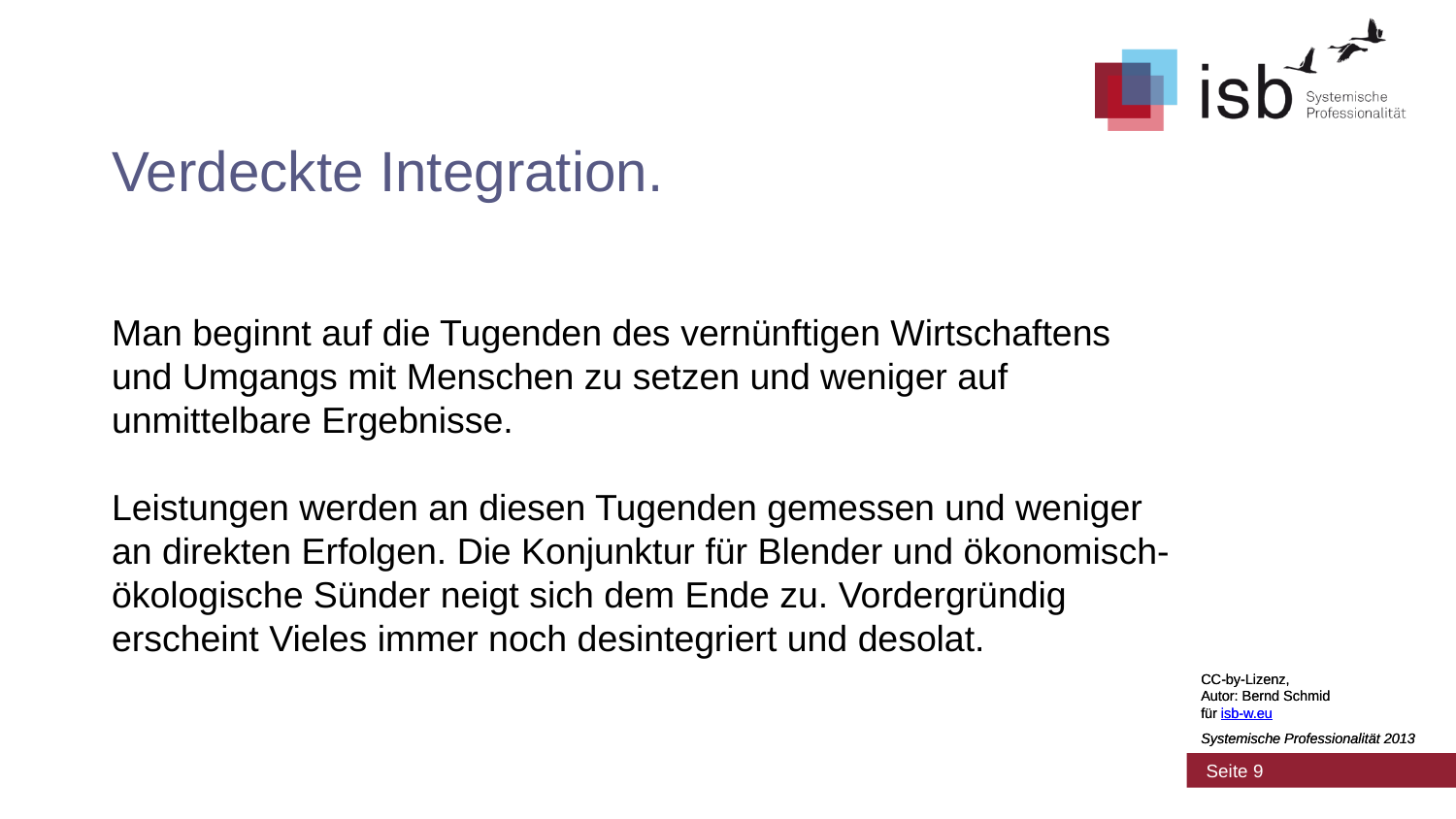

# Verdeckte Integration.
Man beginnt auf die Tugenden des vernünftigen Wirtschaftens und Umgangs mit Menschen zu setzen und weniger auf unmittelbare Ergebnisse.
Leistungen werden an diesen Tugenden gemessen und weniger an direkten Erfolgen. Die Konjunktur für Blender und ökonomisch-ökologische Sünder neigt sich dem Ende zu. Vordergründig erscheint Vieles immer noch desintegriert und desolat.

CC-by-Lizenz,
Autor: Bernd Schmid
für isb-w.eu
Systemische Professionalität 2013
 Seite 9